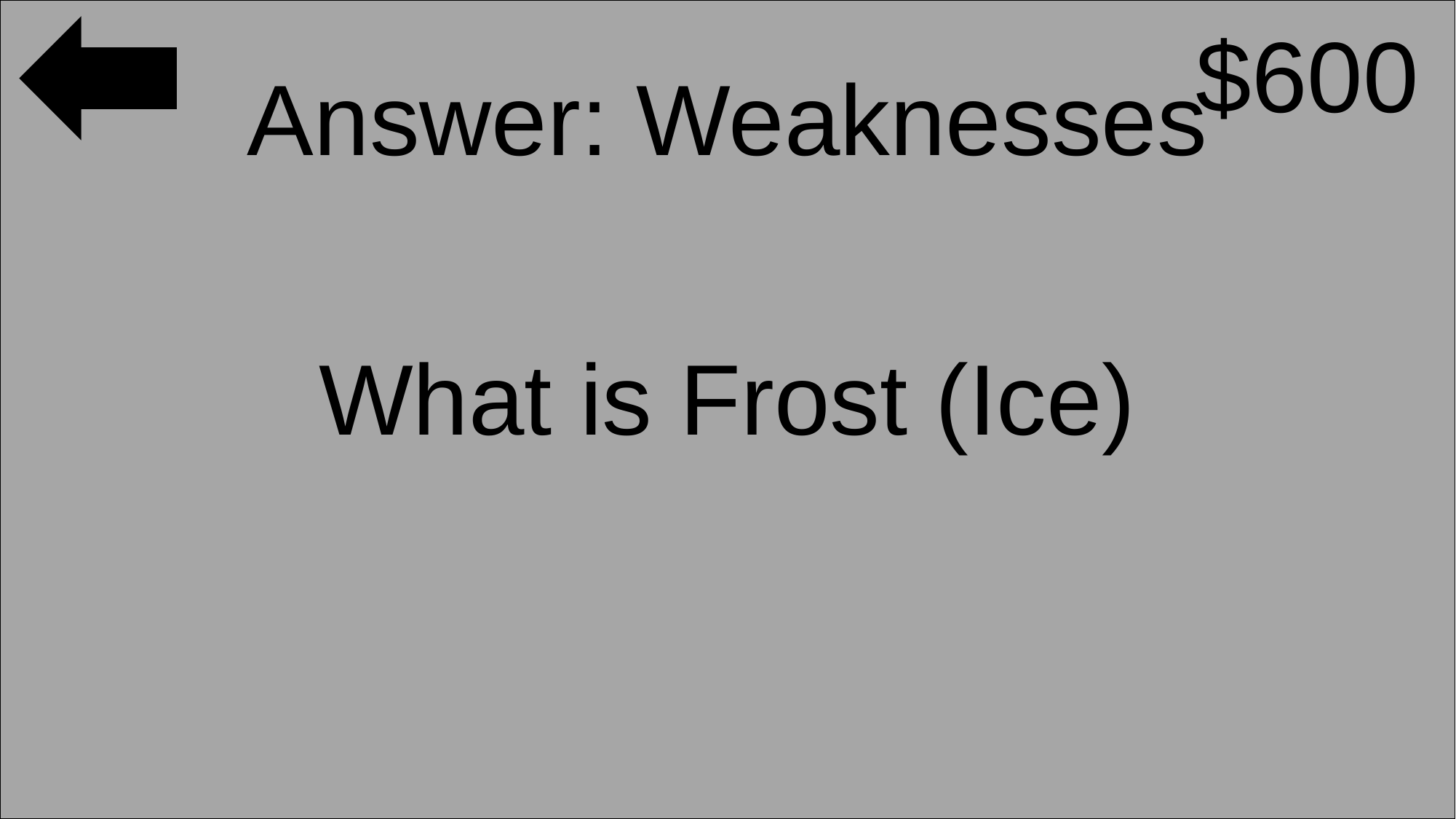

$600

#
Answer: Weaknesses

What is Frost (Ice)